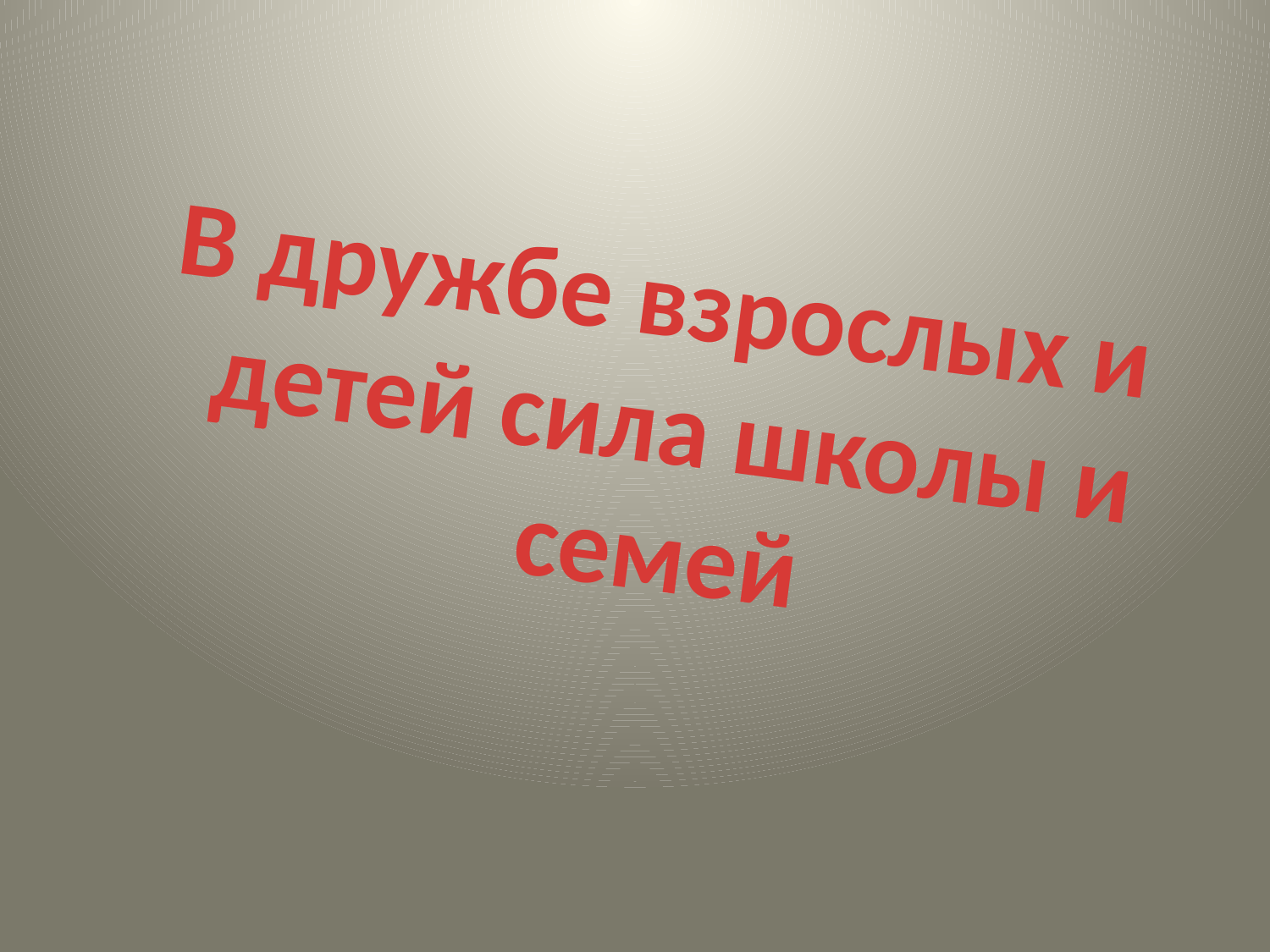

В дружбе взрослых и детей сила школы и семей